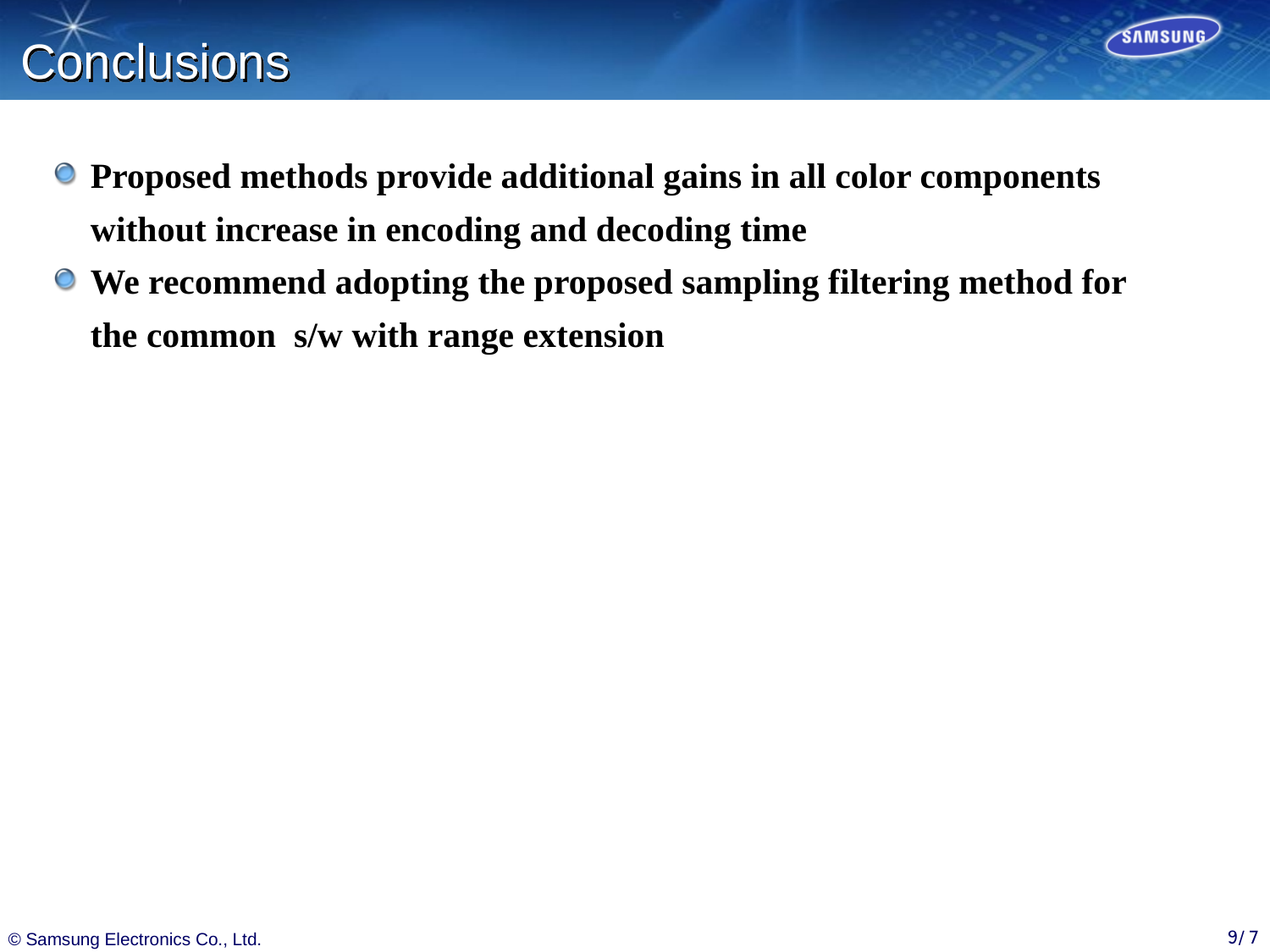

# Conclusions
Proposed methods provide additional gains in all color components           without increase in encoding and decoding time
We recommend adopting the proposed sampling filtering method for          the common  s/w with range extension